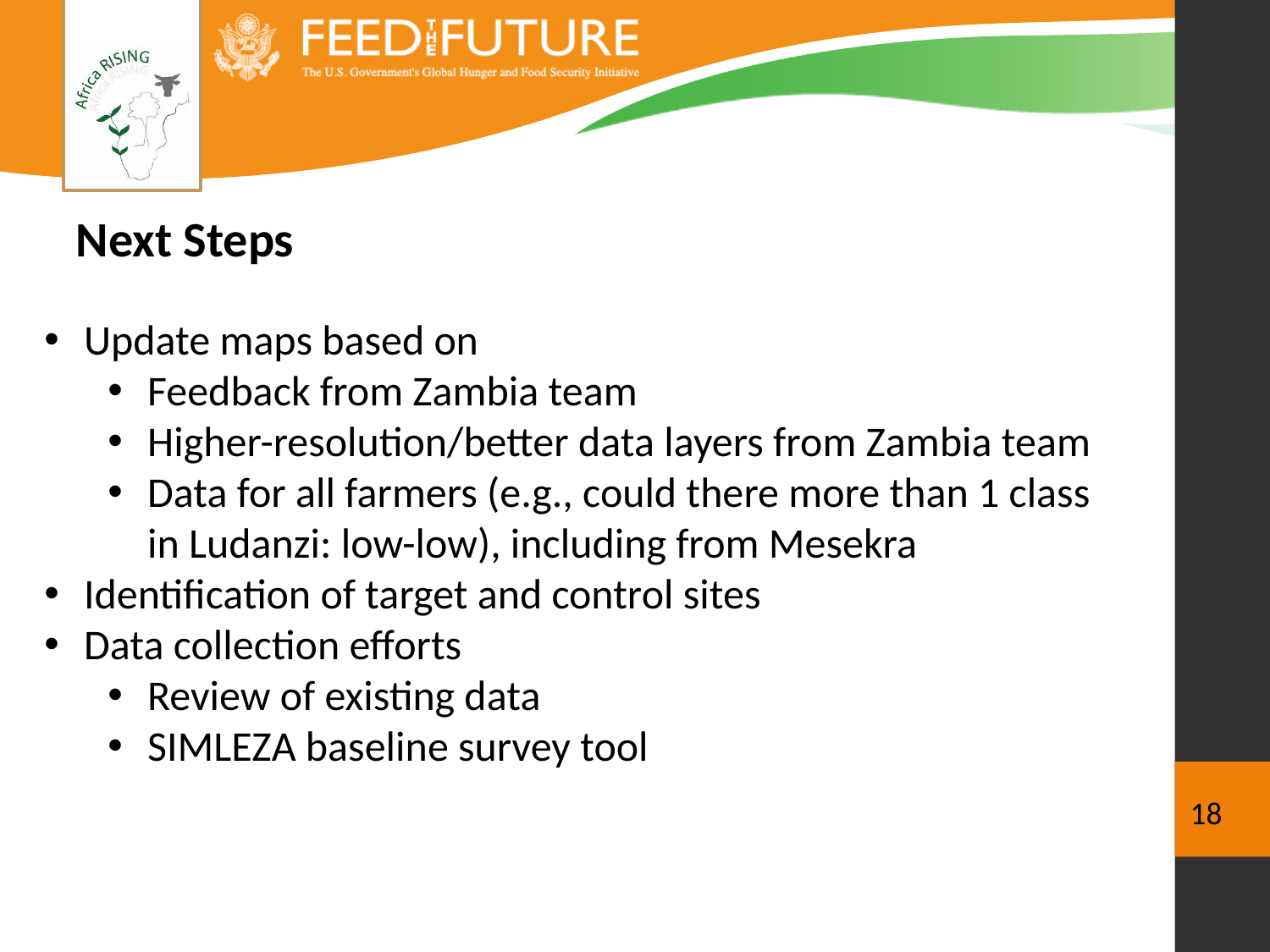

Next Steps

Update maps based on
Feedback from Zambia team
Higher-resolution/better data layers from Zambia team
Data for all farmers (e.g., could there more than 1 class in Ludanzi: low-low), including from Mesekra
Identification of target and control sites
Data collection efforts
Review of existing data
SIMLEZA baseline survey tool

18